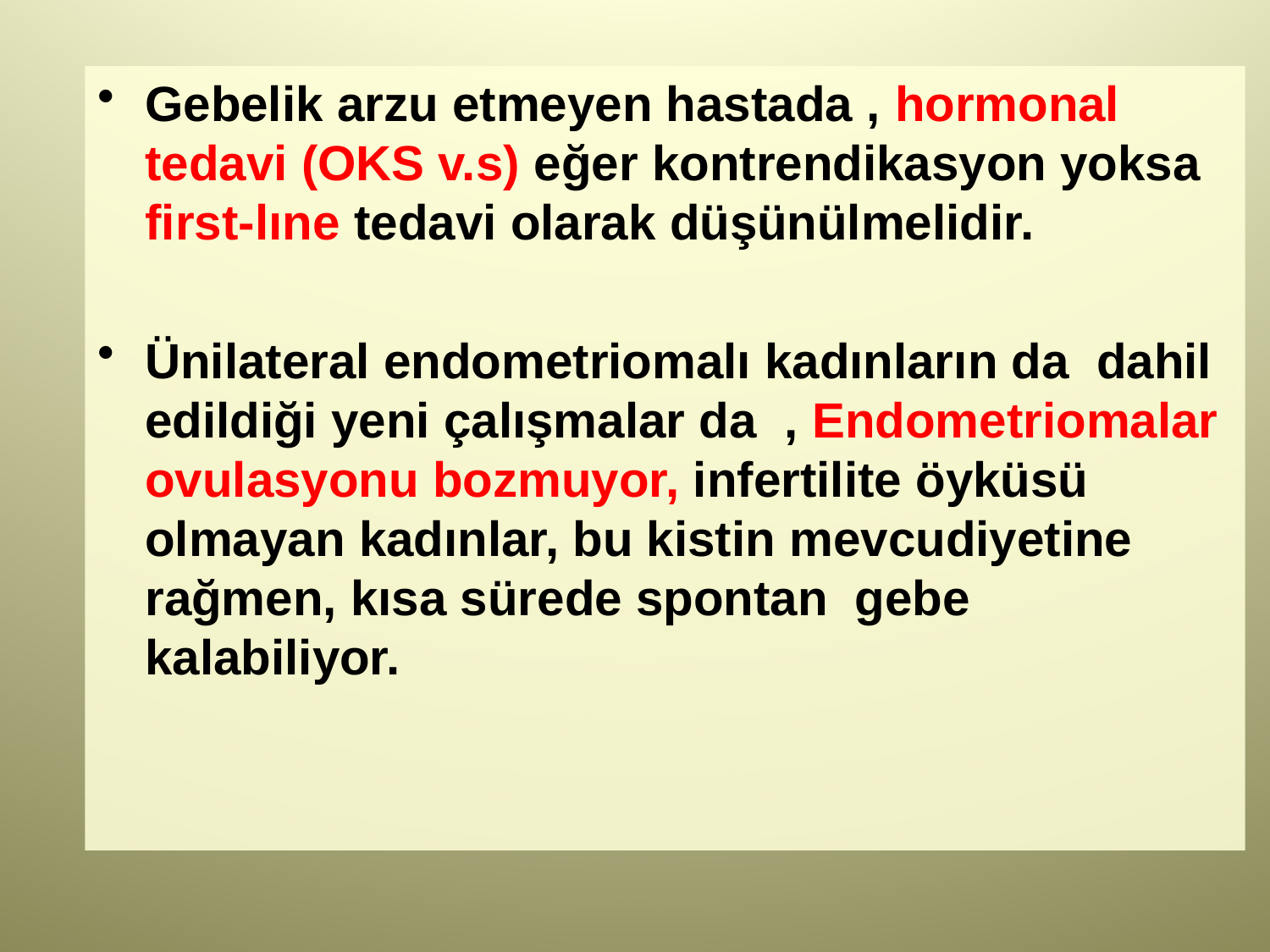

#
Gebelik arzu etmeyen hastada , hormonal tedavi (OKS v.s) eğer kontrendikasyon yoksa first-lıne tedavi olarak düşünülmelidir.

Ünilateral endometriomalı kadınların da  dahil edildiği yeni çalışmalar da  , Endometriomalar ovulasyonu bozmuyor, infertilite öyküsü olmayan kadınlar, bu kistin mevcudiyetine rağmen, kısa sürede spontan  gebe kalabiliyor.